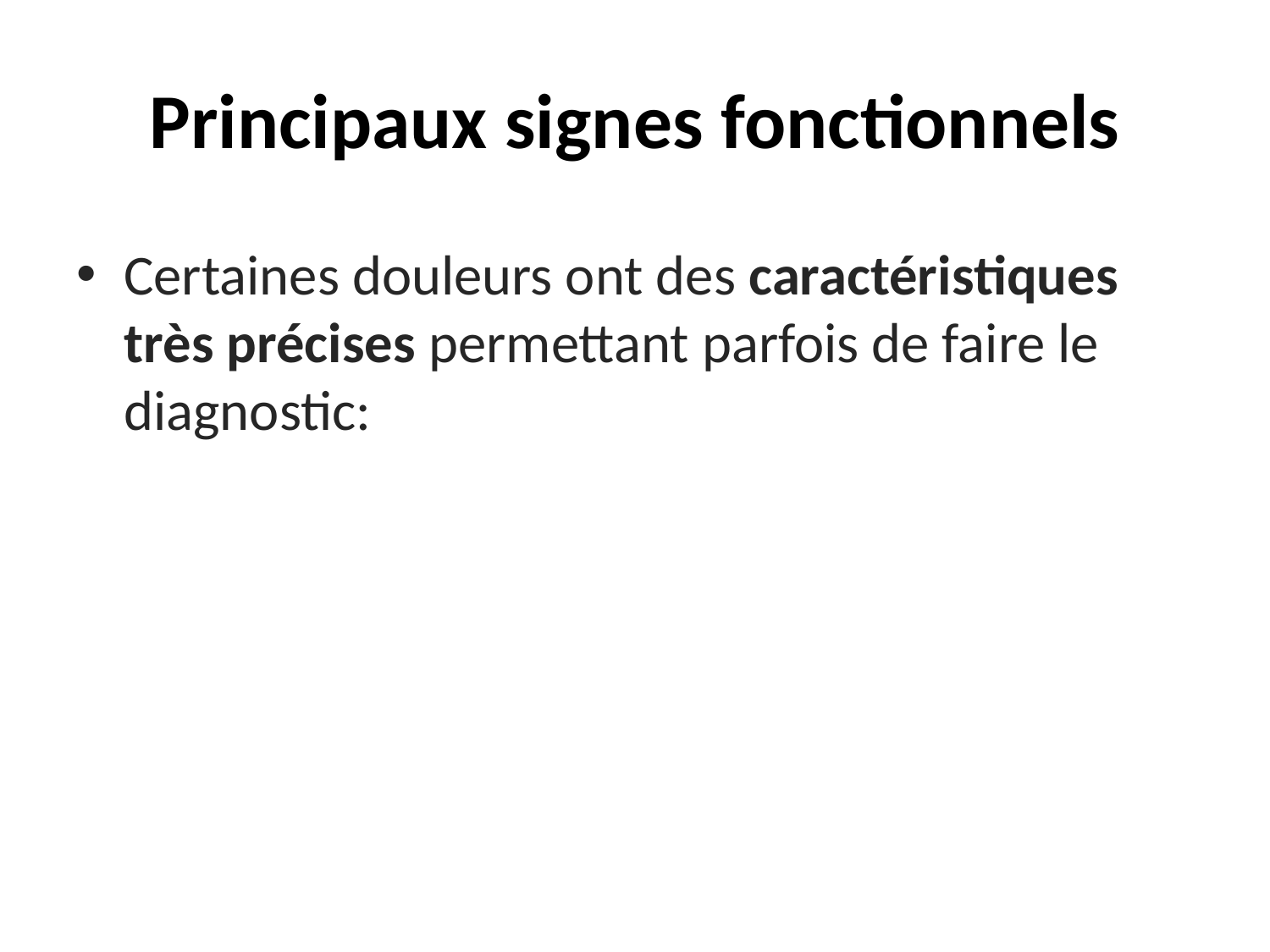

# Principaux signes fonctionnels
Certaines douleurs ont des caractéristiques très précises permettant parfois de faire le diagnostic: